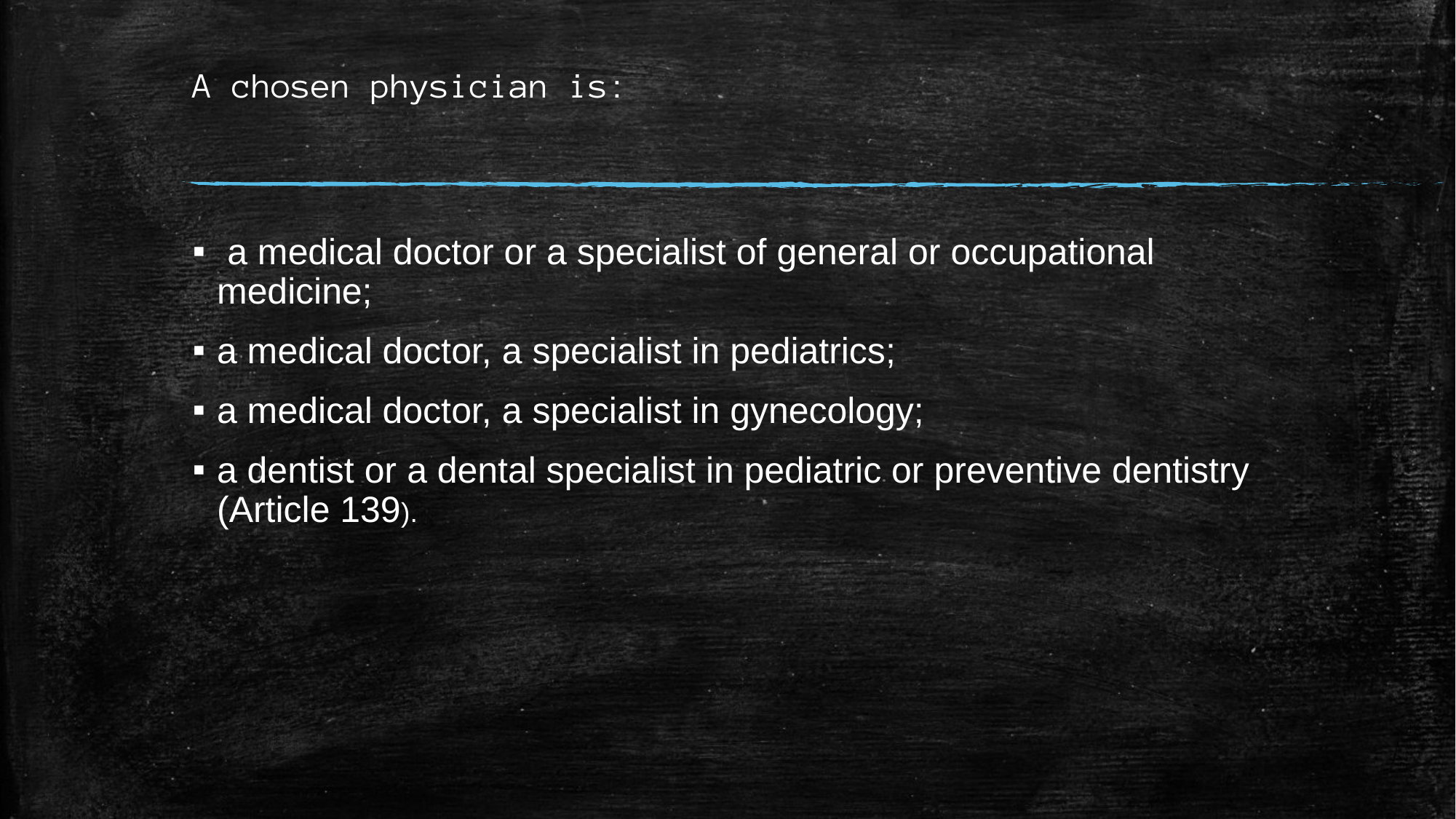

# A chosen physician is:
 a medical doctor or a specialist of general or occupational medicine;
a medical doctor, a specialist in pediatrics;
a medical doctor, a specialist in gynecology;
a dentist or a dental specialist in pediatric or preventive dentistry (Article 139).